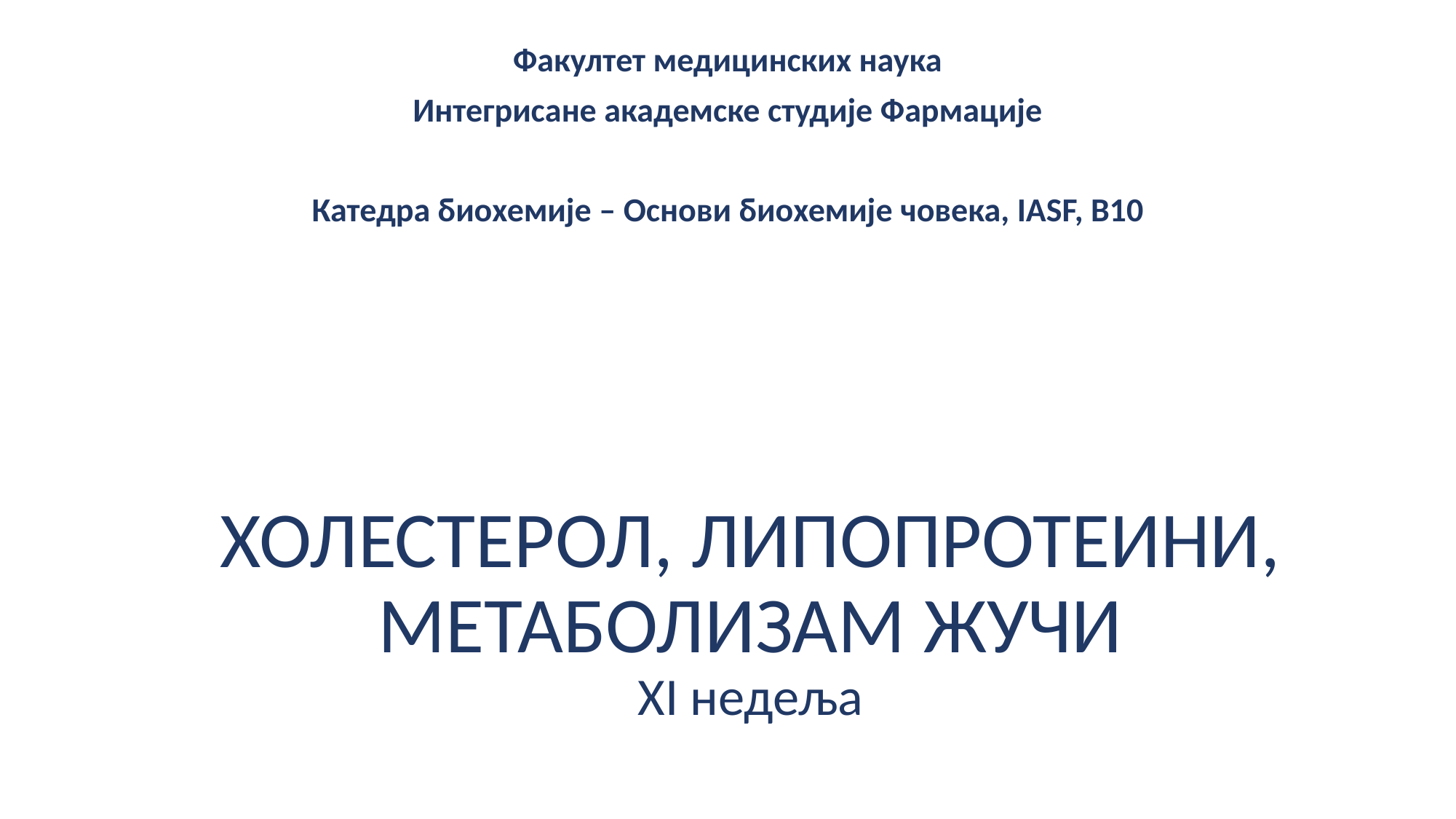

Факултет медицинских наука
Интегрисане академске студије Фармације

Катедра биохемије – Основи биохемије човека, IASF, B10
# ХОЛЕСТЕРОЛ, ЛИПОПРОТЕИНИ, МЕТАБОЛИЗАМ ЖУЧИ XI недеља